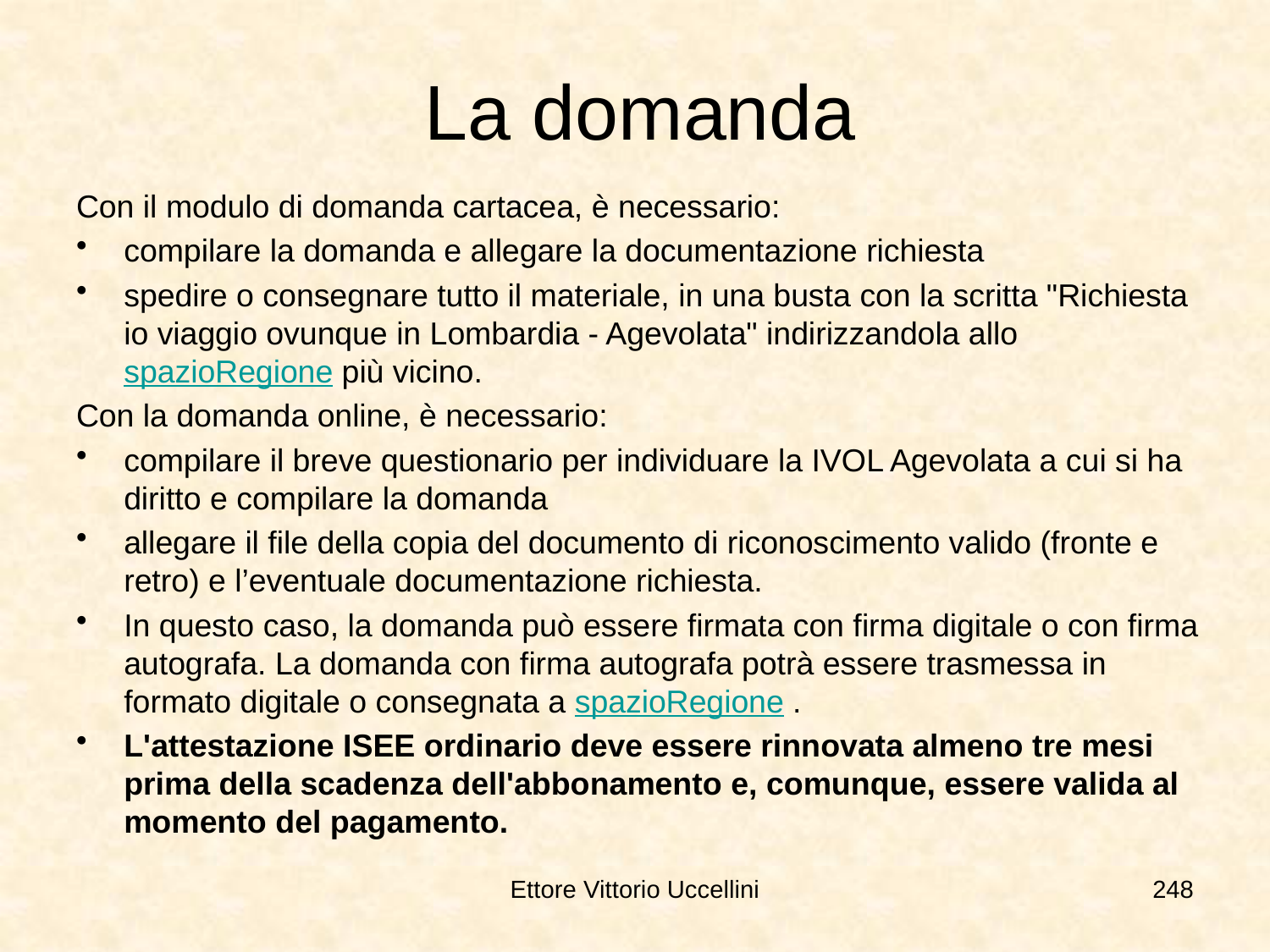

# La domanda
Con il modulo di domanda cartacea, è necessario:
compilare la domanda e allegare la documentazione richiesta
spedire o consegnare tutto il materiale, in una busta con la scritta "Richiesta io viaggio ovunque in Lombardia - Agevolata" indirizzandola allo spazioRegione più vicino.
Con la domanda online, è necessario:
compilare il breve questionario per individuare la IVOL Agevolata a cui si ha diritto e compilare la domanda
allegare il file della copia del documento di riconoscimento valido (fronte e retro) e l’eventuale documentazione richiesta.
In questo caso, la domanda può essere firmata con firma digitale o con firma autografa. La domanda con firma autografa potrà essere trasmessa in formato digitale o consegnata a spazioRegione .
L'attestazione ISEE ordinario deve essere rinnovata almeno tre mesi prima della scadenza dell'abbonamento e, comunque, essere valida al momento del pagamento.

Ettore Vittorio Uccellini
248